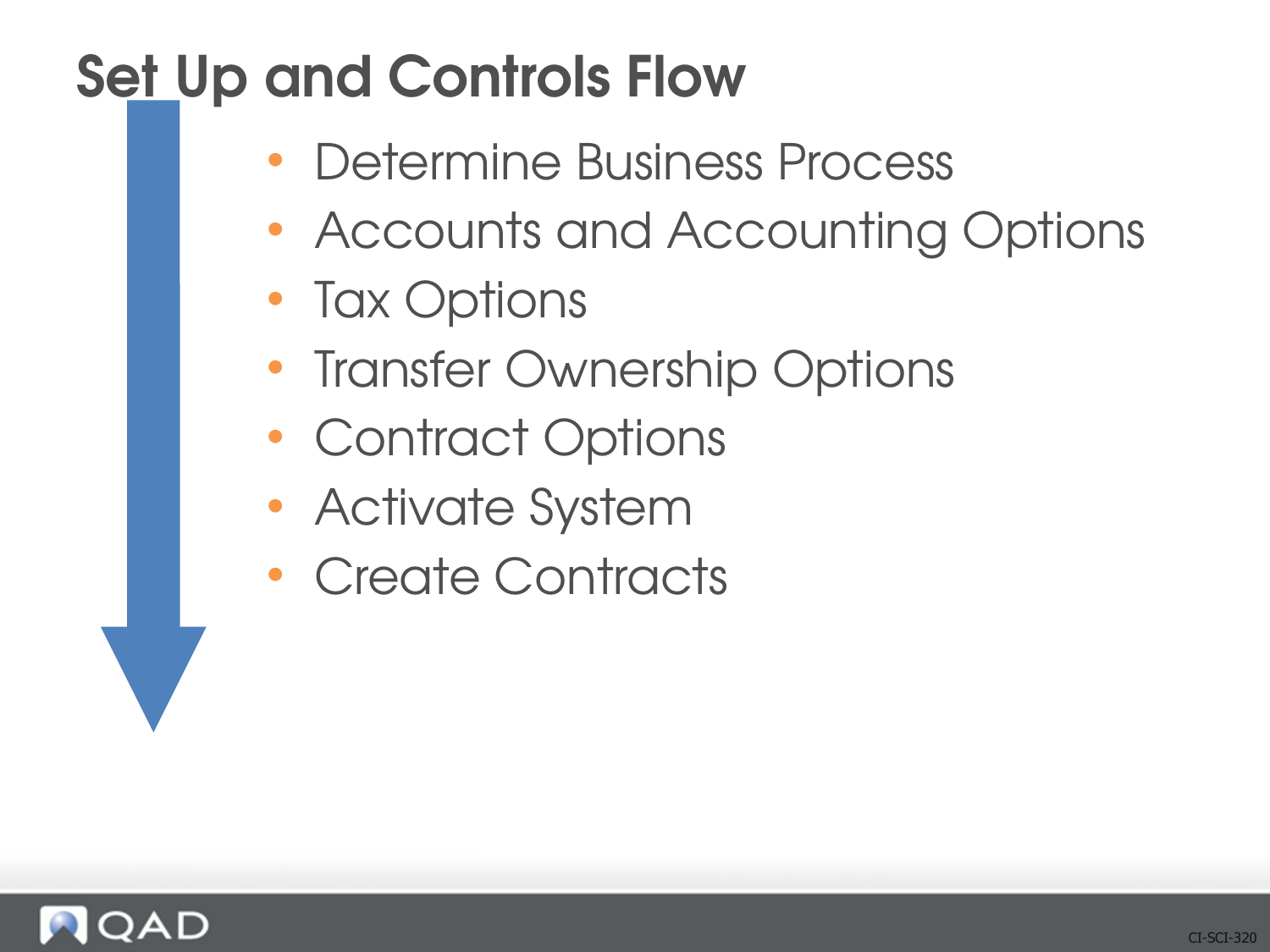

# Set Up and Controls Flow

Determine Business Process
Accounts and Accounting Options
Tax Options
Transfer Ownership Options
Contract Options
Activate System
Create Contracts

CI-SCI-320